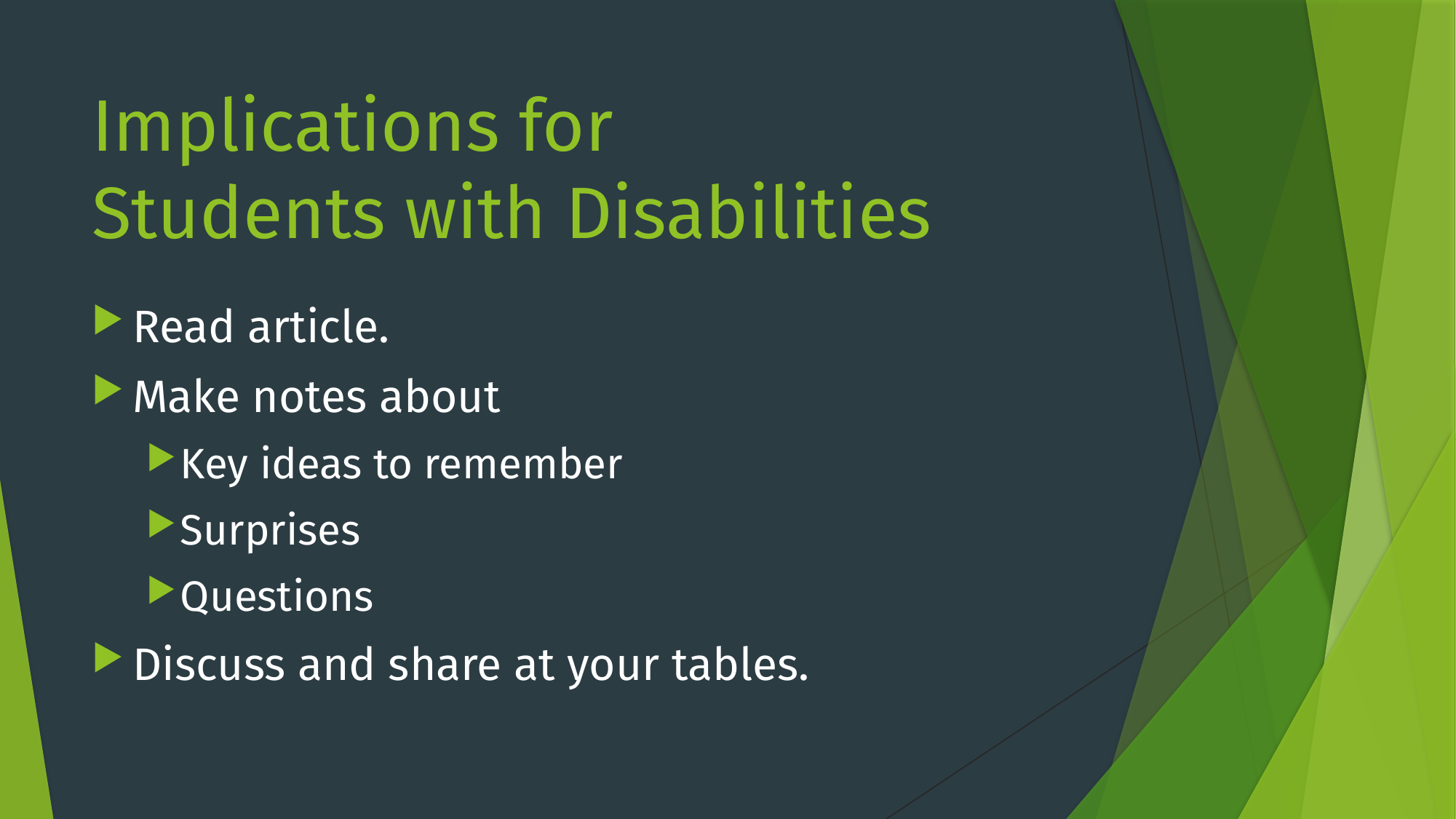

# Implications for Students with Disabilities
Read article.
Make notes about
Key ideas to remember
Surprises
Questions
Discuss and share at your tables.